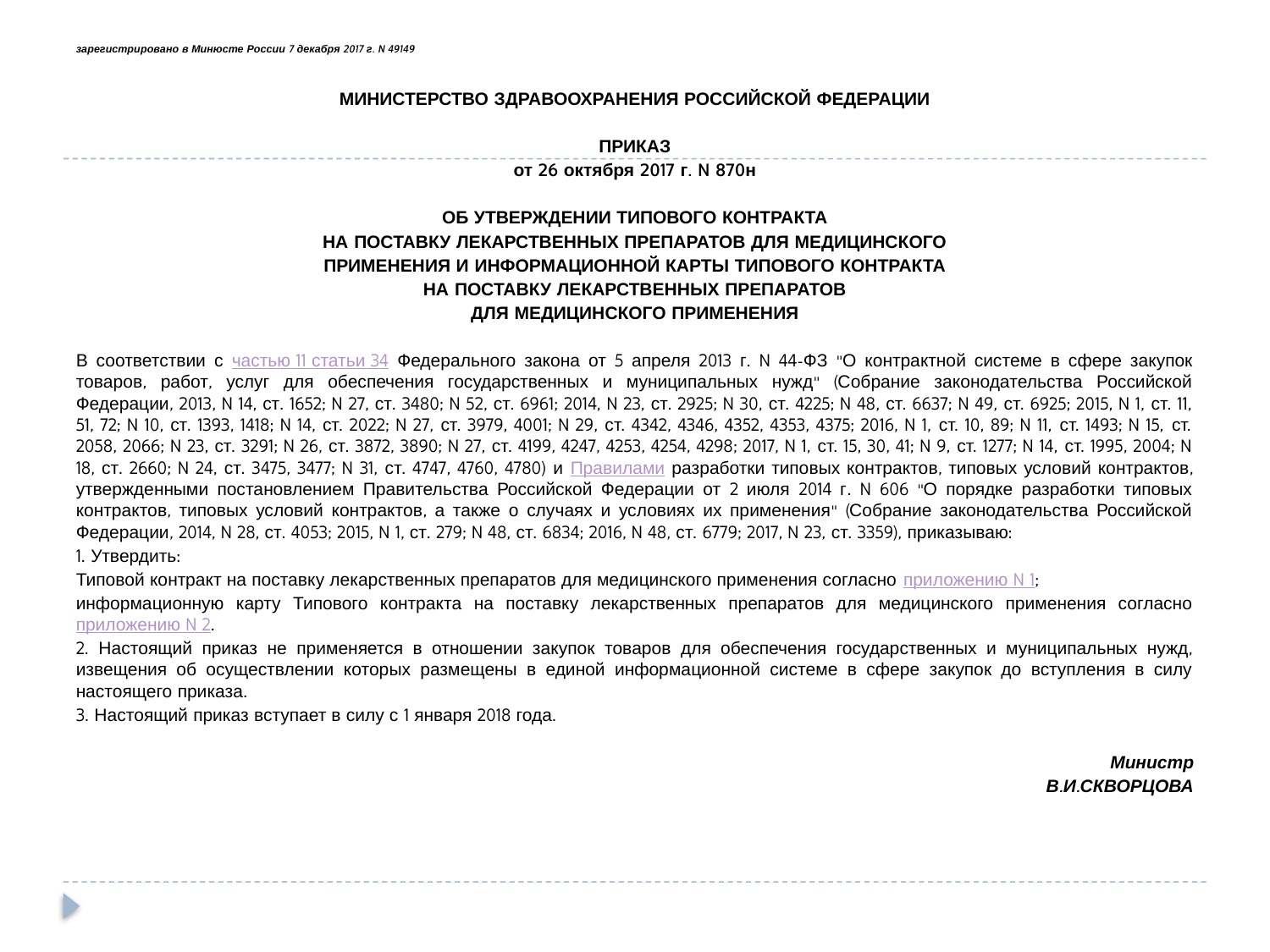

зарегистрировано в Минюсте России 7 декабря 2017 г. N 49149

МИНИСТЕРСТВО ЗДРАВООХРАНЕНИЯ РОССИЙСКОЙ ФЕДЕРАЦИИ

ПРИКАЗ
от 26 октября 2017 г. N 870н

ОБ УТВЕРЖДЕНИИ ТИПОВОГО КОНТРАКТА
НА ПОСТАВКУ ЛЕКАРСТВЕННЫХ ПРЕПАРАТОВ ДЛЯ МЕДИЦИНСКОГО
ПРИМЕНЕНИЯ И ИНФОРМАЦИОННОЙ КАРТЫ ТИПОВОГО КОНТРАКТА
НА ПОСТАВКУ ЛЕКАРСТВЕННЫХ ПРЕПАРАТОВ
ДЛЯ МЕДИЦИНСКОГО ПРИМЕНЕНИЯ

В соответствии с частью 11 статьи 34 Федерального закона от 5 апреля 2013 г. N 44-ФЗ "О контрактной системе в сфере закупок товаров, работ, услуг для обеспечения государственных и муниципальных нужд" (Собрание законодательства Российской Федерации, 2013, N 14, ст. 1652; N 27, ст. 3480; N 52, ст. 6961; 2014, N 23, ст. 2925; N 30, ст. 4225; N 48, ст. 6637; N 49, ст. 6925; 2015, N 1, ст. 11, 51, 72; N 10, ст. 1393, 1418; N 14, ст. 2022; N 27, ст. 3979, 4001; N 29, ст. 4342, 4346, 4352, 4353, 4375; 2016, N 1, ст. 10, 89; N 11, ст. 1493; N 15, ст. 2058, 2066; N 23, ст. 3291; N 26, ст. 3872, 3890; N 27, ст. 4199, 4247, 4253, 4254, 4298; 2017, N 1, ст. 15, 30, 41; N 9, ст. 1277; N 14, ст. 1995, 2004; N 18, ст. 2660; N 24, ст. 3475, 3477; N 31, ст. 4747, 4760, 4780) и Правилами разработки типовых контрактов, типовых условий контрактов, утвержденными постановлением Правительства Российской Федерации от 2 июля 2014 г. N 606 "О порядке разработки типовых контрактов, типовых условий контрактов, а также о случаях и условиях их применения" (Собрание законодательства Российской Федерации, 2014, N 28, ст. 4053; 2015, N 1, ст. 279; N 48, ст. 6834; 2016, N 48, ст. 6779; 2017, N 23, ст. 3359), приказываю:
1. Утвердить:
Типовой контракт на поставку лекарственных препаратов для медицинского применения согласно приложению N 1;
информационную карту Типового контракта на поставку лекарственных препаратов для медицинского применения согласно приложению N 2.
2. Настоящий приказ не применяется в отношении закупок товаров для обеспечения государственных и муниципальных нужд, извещения об осуществлении которых размещены в единой информационной системе в сфере закупок до вступления в силу настоящего приказа.
3. Настоящий приказ вступает в силу с 1 января 2018 года.

Министр
В.И.СКВОРЦОВА